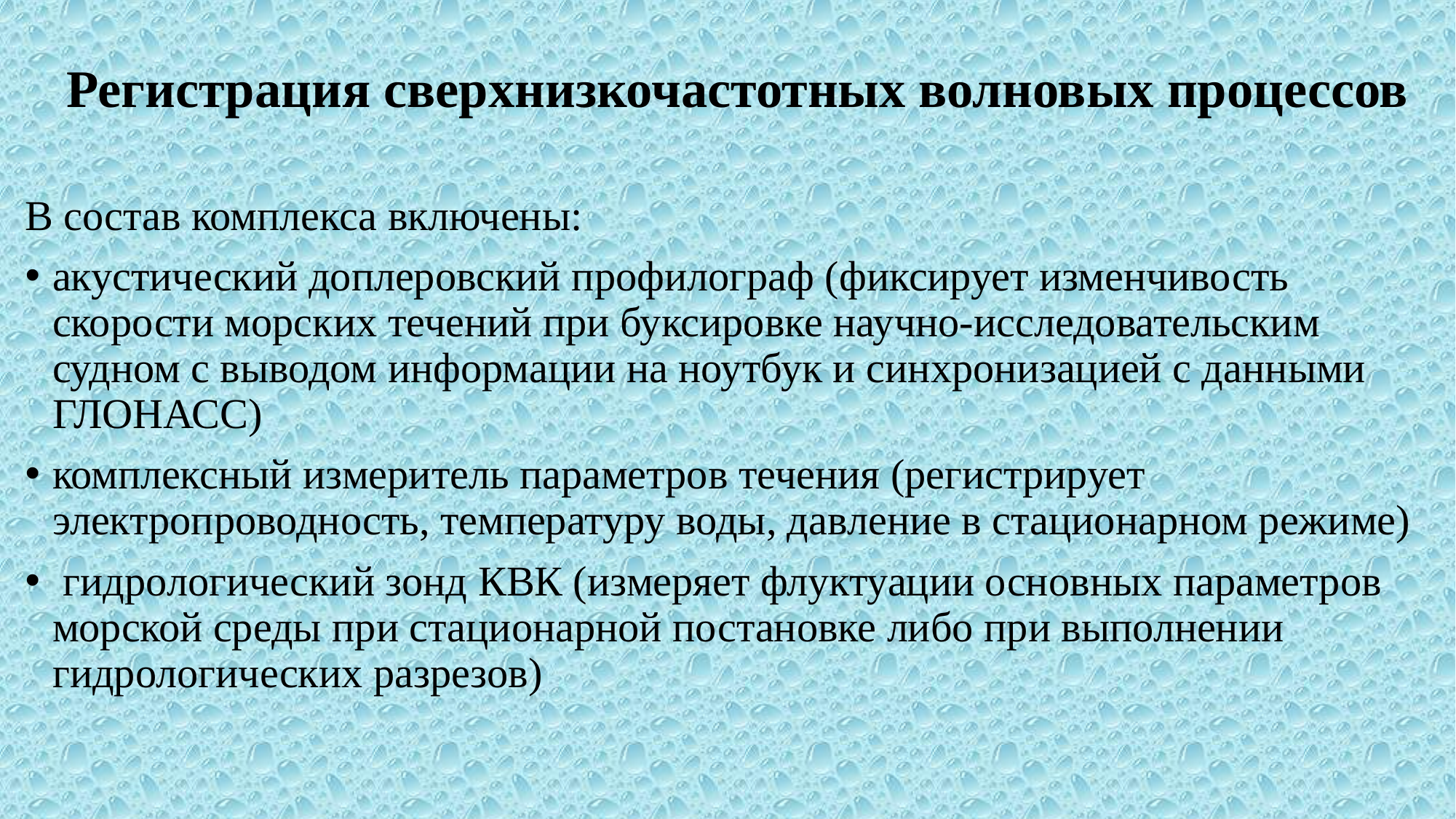

# Регистрация сверхнизкочастотных волновых процессов
В состав комплекса включены:
акустический доплеровский профилограф (фиксирует изменчивость скорости морских течений при буксировке научно-исследовательским судном с выводом информации на ноутбук и синхронизацией с данными ГЛОНАСС)
комплексный измеритель параметров течения (регистрирует электропроводность, температуру воды, давление в стационарном режиме)
 гидрологический зонд КВК (измеряет флуктуации основных параметров морской среды при стационарной постановке либо при выполнении гидрологических разрезов)